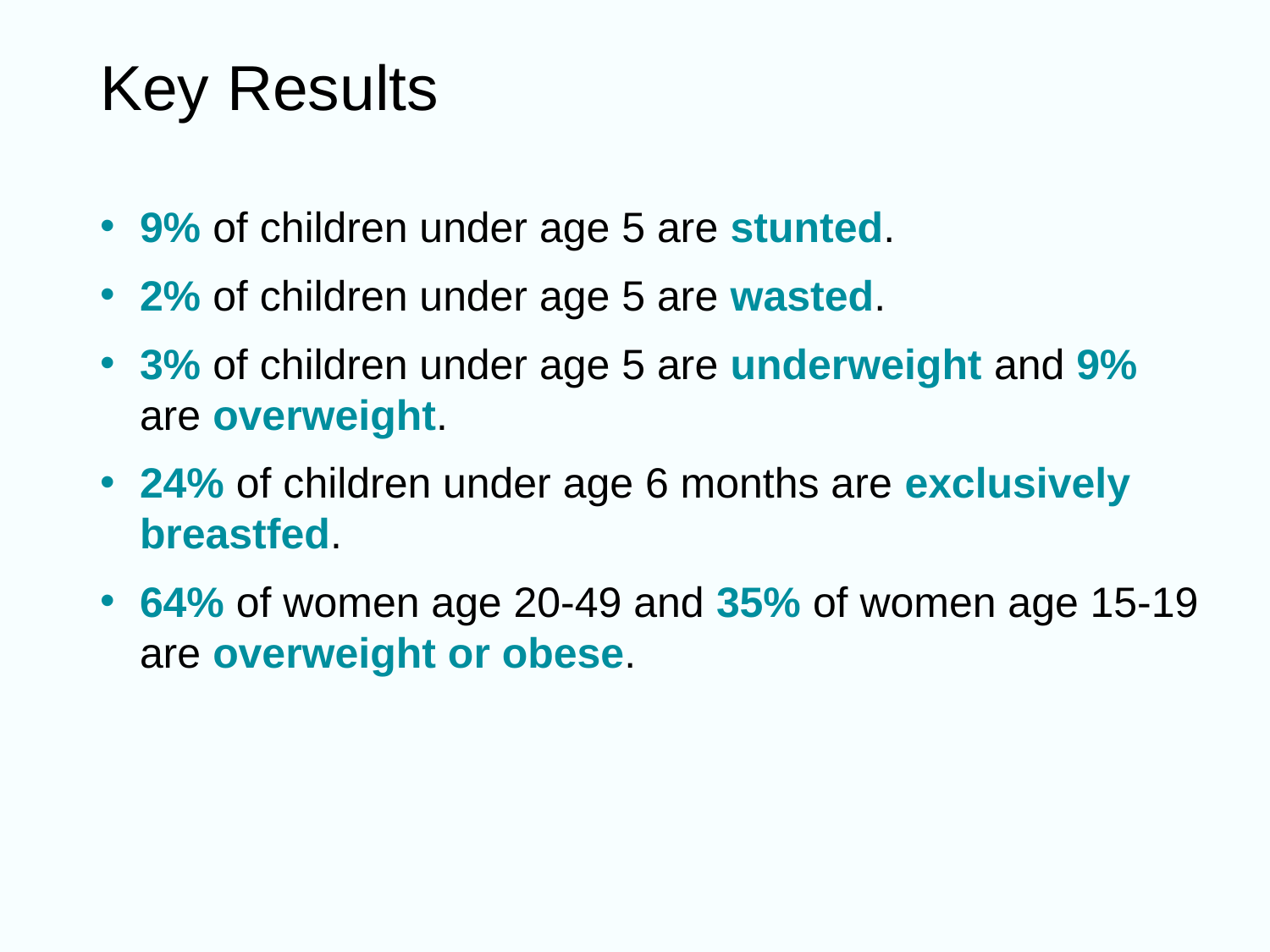

# Key Results
9% of children under age 5 are stunted.
2% of children under age 5 are wasted.
3% of children under age 5 are underweight and 9% are overweight.
24% of children under age 6 months are exclusively breastfed.
64% of women age 20-49 and 35% of women age 15-19 are overweight or obese.